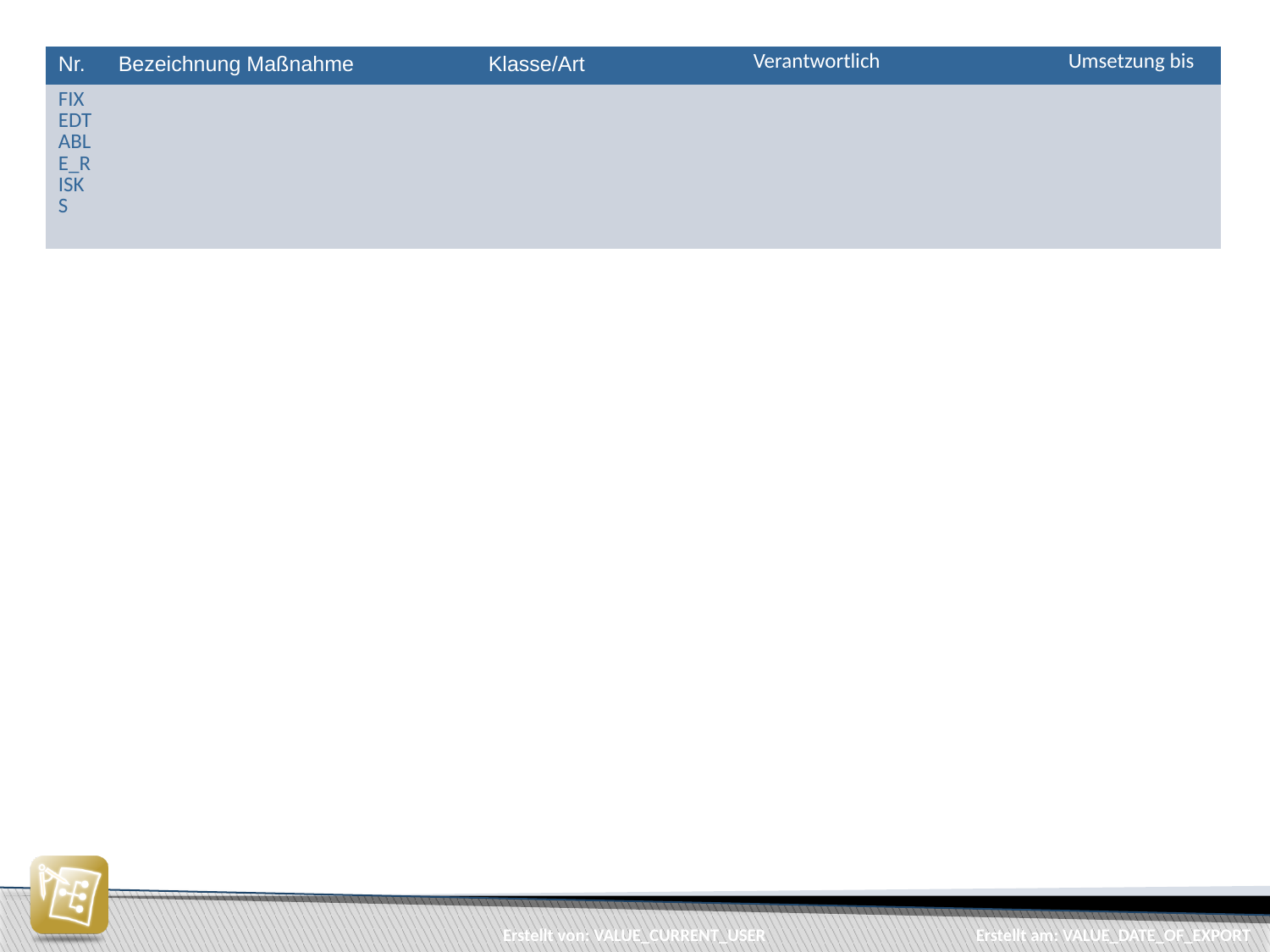

| Nr. | Bezeichnung Maßnahme | Klasse/Art | Verantwortlich | Umsetzung bis |
| --- | --- | --- | --- | --- |
| FIXEDTABLE\_RISKS |  |  |  |  |
Erstellt am: VALUE_DATE_OF_EXPORT
Erstellt von: VALUE_CURRENT_USER